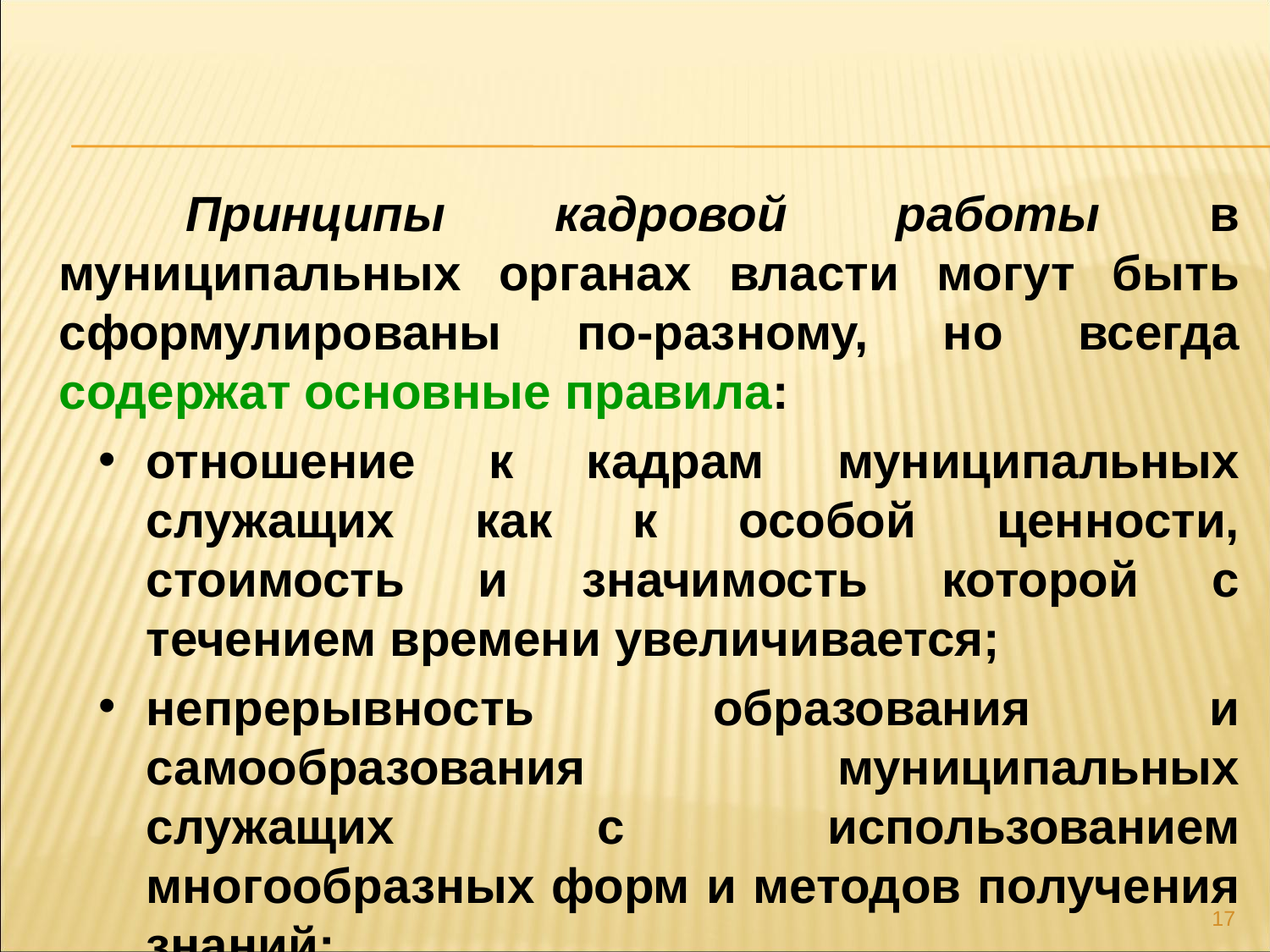

Принципы кадровой работы в муниципальных органах власти могут быть сформулированы по-разному, но всегда содержат основные правила:
отношение к кадрам муниципальных служащих как к особой ценности, стоимость и значимость которой с течением времени увеличивается;
непрерывность образования и самообразования муниципальных служащих с использованием многообразных форм и методов получения знаний;
17